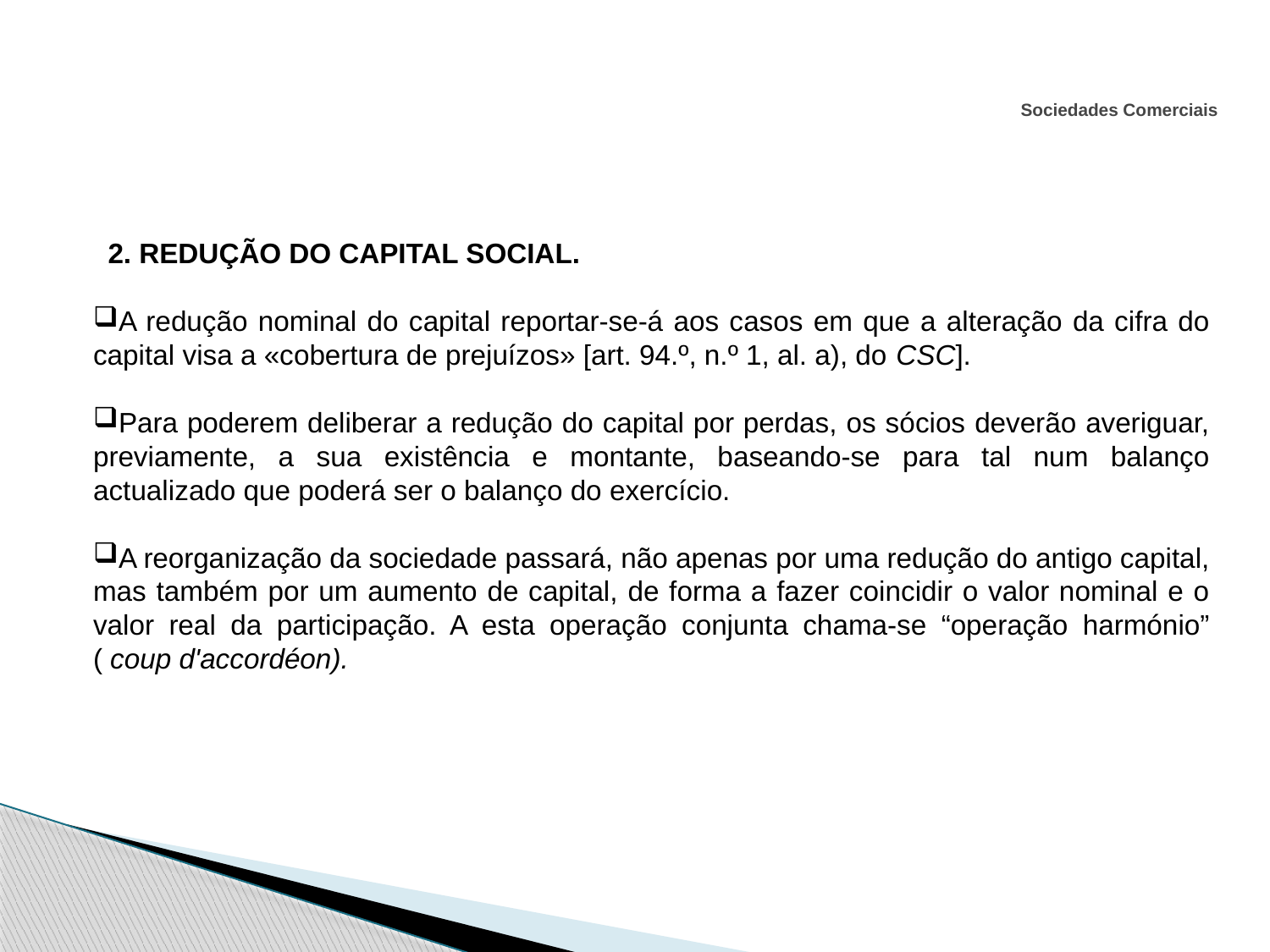

# Sociedades Comerciais
  2. REDUÇÃO DO CAPITAL SOCIAL.

A redução nominal do capital reportar-se-á aos casos em que a alteração da cifra do capital visa a «cobertura de prejuízos» [art. 94.º, n.º 1, al. a), do CSC].

Para poderem deliberar a redução do capital por perdas, os sócios deverão averiguar, previamente, a sua existência e montante, baseando-se para tal num balanço actualizado que poderá ser o balanço do exercício.

A reorganização da sociedade passará, não apenas por uma redução do antigo capital, mas também por um aumento de capital, de forma a fazer coincidir o valor nominal e o valor real da participação. A esta operação conjunta chama-se “operação harmónio” ( coup d'accordéon).